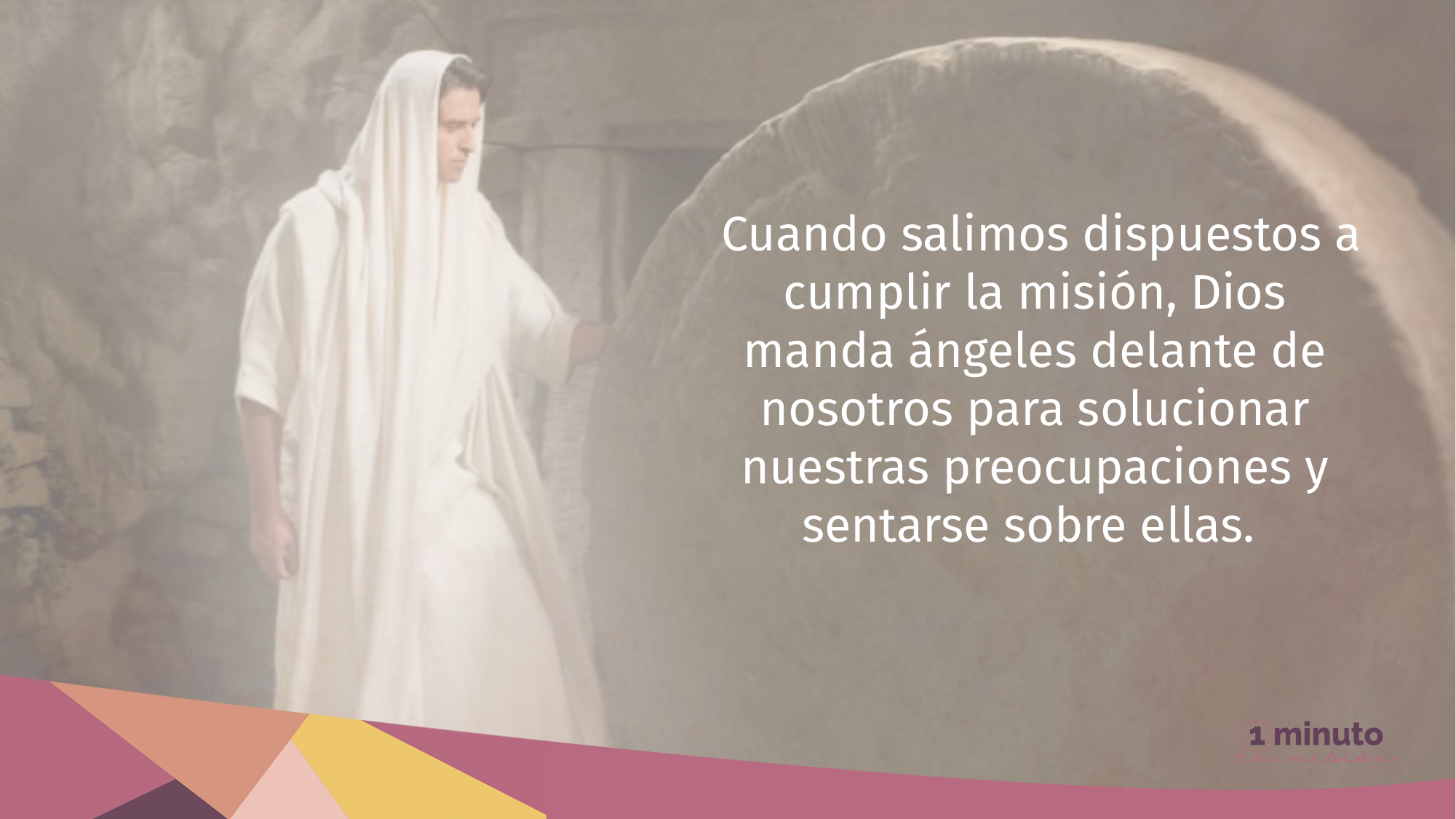

Cuando salimos dispuestos a cumplir la misión, Dios manda ángeles delante de nosotros para solucionar nuestras preocupaciones y sentarse sobre ellas.